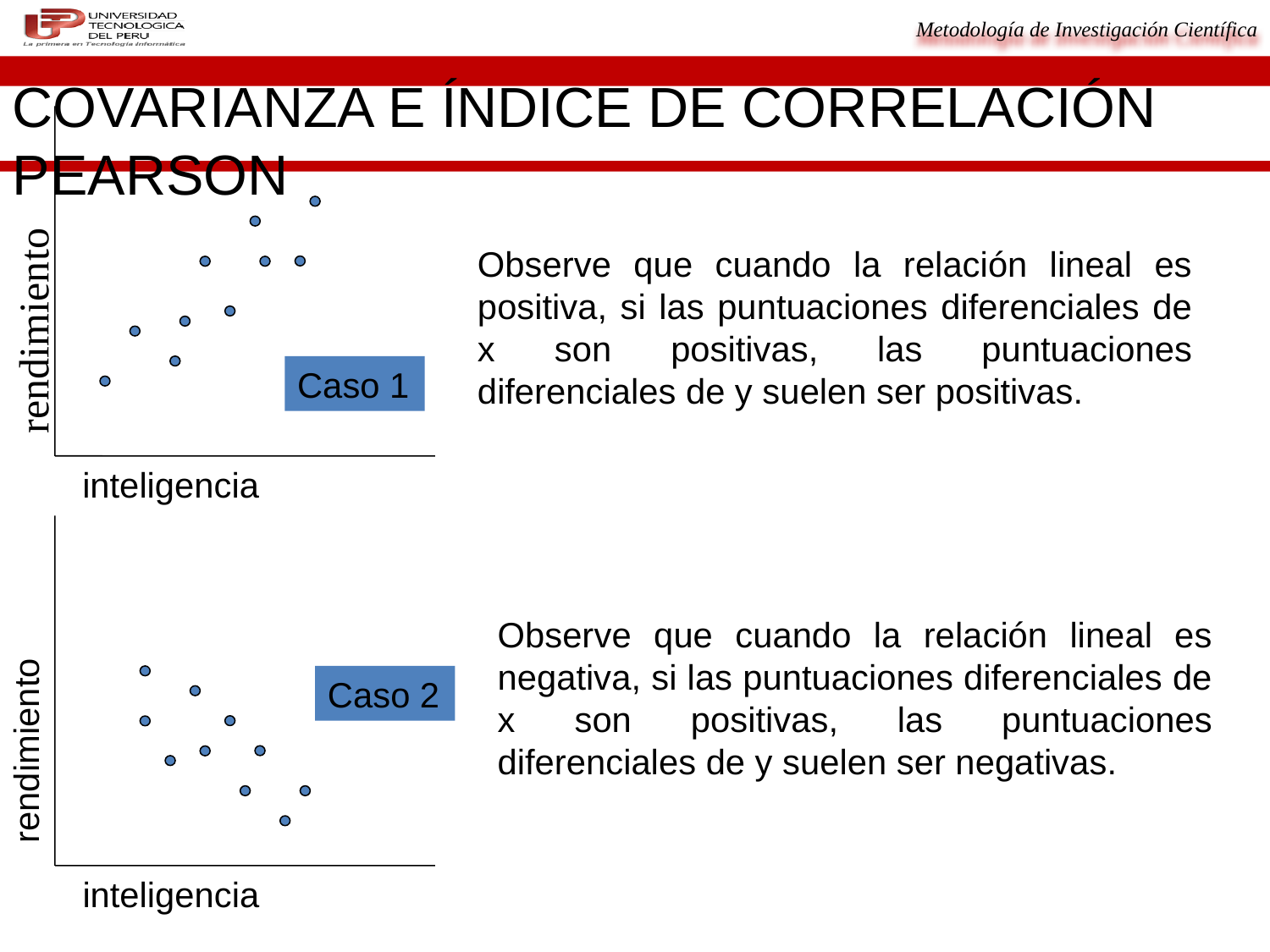

Covarianza e índice de correlación Pearson

Observe que cuando la relación lineal es positiva, si las puntuaciones diferenciales de x son positivas, las puntuaciones diferenciales de y suelen ser positivas.
rendimiento

Caso 1

inteligencia

Observe que cuando la relación lineal es negativa, si las puntuaciones diferenciales de x son positivas, las puntuaciones diferenciales de y suelen ser negativas.
rendimiento

Caso 2

inteligencia